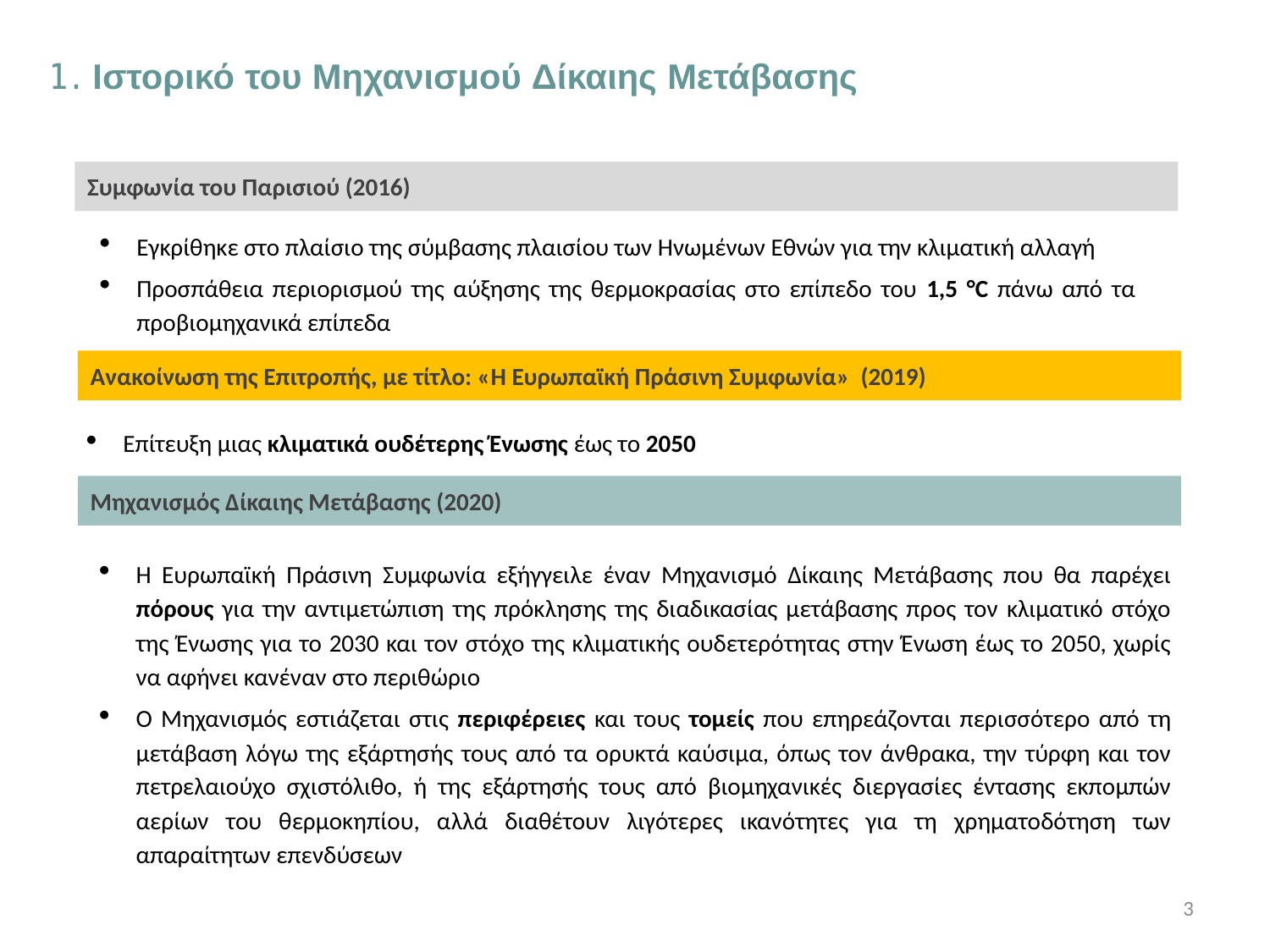

1. Ιστορικό του Μηχανισμού Δίκαιης Μετάβασης
Συμφωνία του Παρισιού (2016)
Εγκρίθηκε στο πλαίσιο της σύμβασης πλαισίου των Ηνωμένων Εθνών για την κλιματική αλλαγή
Προσπάθεια περιορισμού της αύξησης της θερμοκρασίας στο επίπεδο του 1,5 °C πάνω από τα προβιομηχανικά επίπεδα
Ανακοίνωση της Επιτροπής, με τίτλο: «Η Ευρωπαϊκή Πράσινη Συμφωνία»  (2019)
Επίτευξη μιας κλιματικά ουδέτερης Ένωσης έως το 2050

Μηχανισμός Δίκαιης Μετάβασης (2020)
Η Ευρωπαϊκή Πράσινη Συμφωνία εξήγγειλε έναν Μηχανισμό Δίκαιης Μετάβασης που θα παρέχει πόρους για την αντιμετώπιση της πρόκλησης της διαδικασίας μετάβασης προς τον κλιματικό στόχο της Ένωσης για το 2030 και τον στόχο της κλιματικής ουδετερότητας στην Ένωση έως το 2050, χωρίς να αφήνει κανέναν στο περιθώριο
Ο Μηχανισμός εστιάζεται στις περιφέρειες και τους τομείς που επηρεάζονται περισσότερο από τη μετάβαση λόγω της εξάρτησής τους από τα ορυκτά καύσιμα, όπως τον άνθρακα, την τύρφη και τον πετρελαιούχο σχιστόλιθο, ή της εξάρτησής τους από βιομηχανικές διεργασίες έντασης εκπομπών αερίων του θερμοκηπίου, αλλά διαθέτουν λιγότερες ικανότητες για τη χρηματοδότηση των απαραίτητων επενδύσεων
3